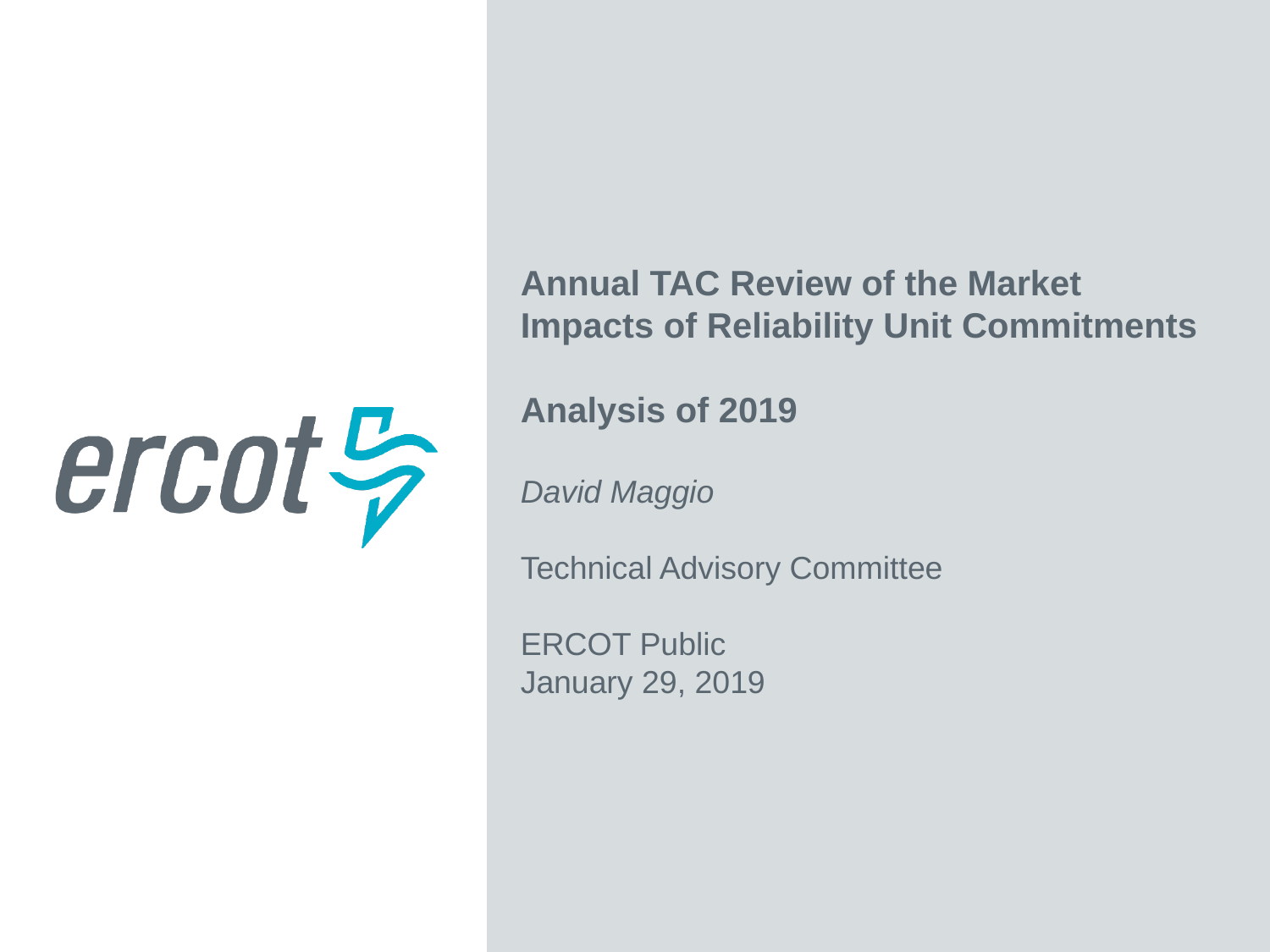

Annual TAC Review of the Market Impacts of Reliability Unit Commitments

Analysis of 2019

David Maggio

Technical Advisory Committee

ERCOT Public
January 29, 2019